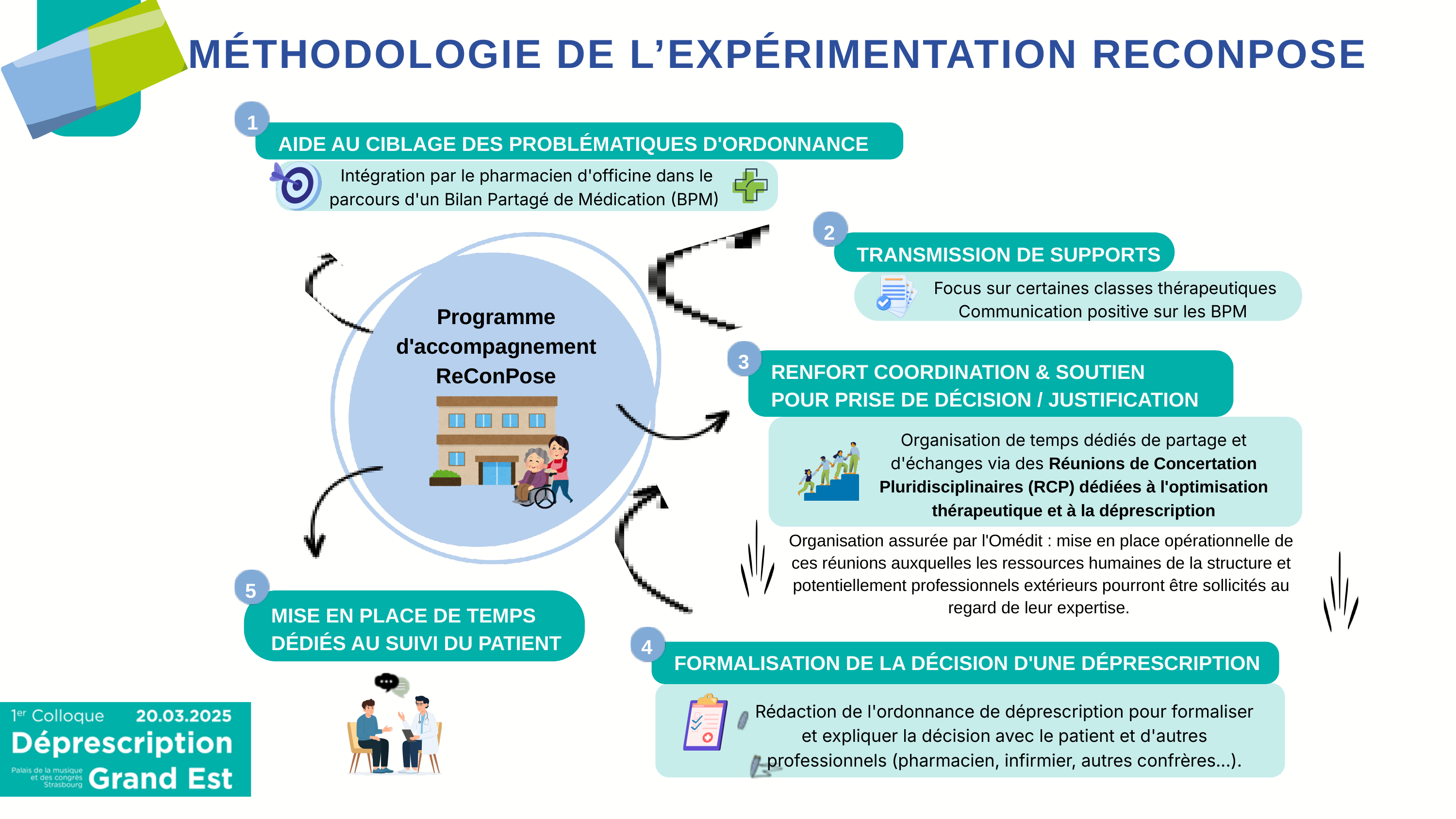

MÉTHODOLOGIE DE L’EXPÉRIMENTATION RECONPOSE

1

AIDE AU CIBLAGE DES PROBLÉMATIQUES D'ORDONNANCE

Intégration par le pharmacien d'officine dans le parcours d'un Bilan Partagé de Médication (BPM)

2

TRANSMISSION DE SUPPORTS

Focus sur certaines classes thérapeutiques Communication positive sur les BPM

Programme d'accompagnement ReConPose

3

RENFORT COORDINATION & SOUTIEN POUR PRISE DE DÉCISION / JUSTIFICATION
2

Organisation de temps dédiés de partage et d'échanges via des Réunions de Concertation Pluridisciplinaires (RCP) dédiées à l'optimisation thérapeutique et à la déprescription

Organisation assurée par l'Omédit : mise en place opérationnelle de ces réunions auxquelles les ressources humaines de la structure et potentiellement professionnels extérieurs pourront être sollicités au regard de leur expertise.

5

MISE EN PLACE DE TEMPS DÉDIÉS AU SUIVI DU PATIENT

4

FORMALISATION DE LA DÉCISION D'UNE DÉPRESCRIPTION

Rédaction de l'ordonnance de déprescription pour formaliser et expliquer la décision avec le patient et d'autres professionnels (pharmacien, infirmier, autres confrères...).